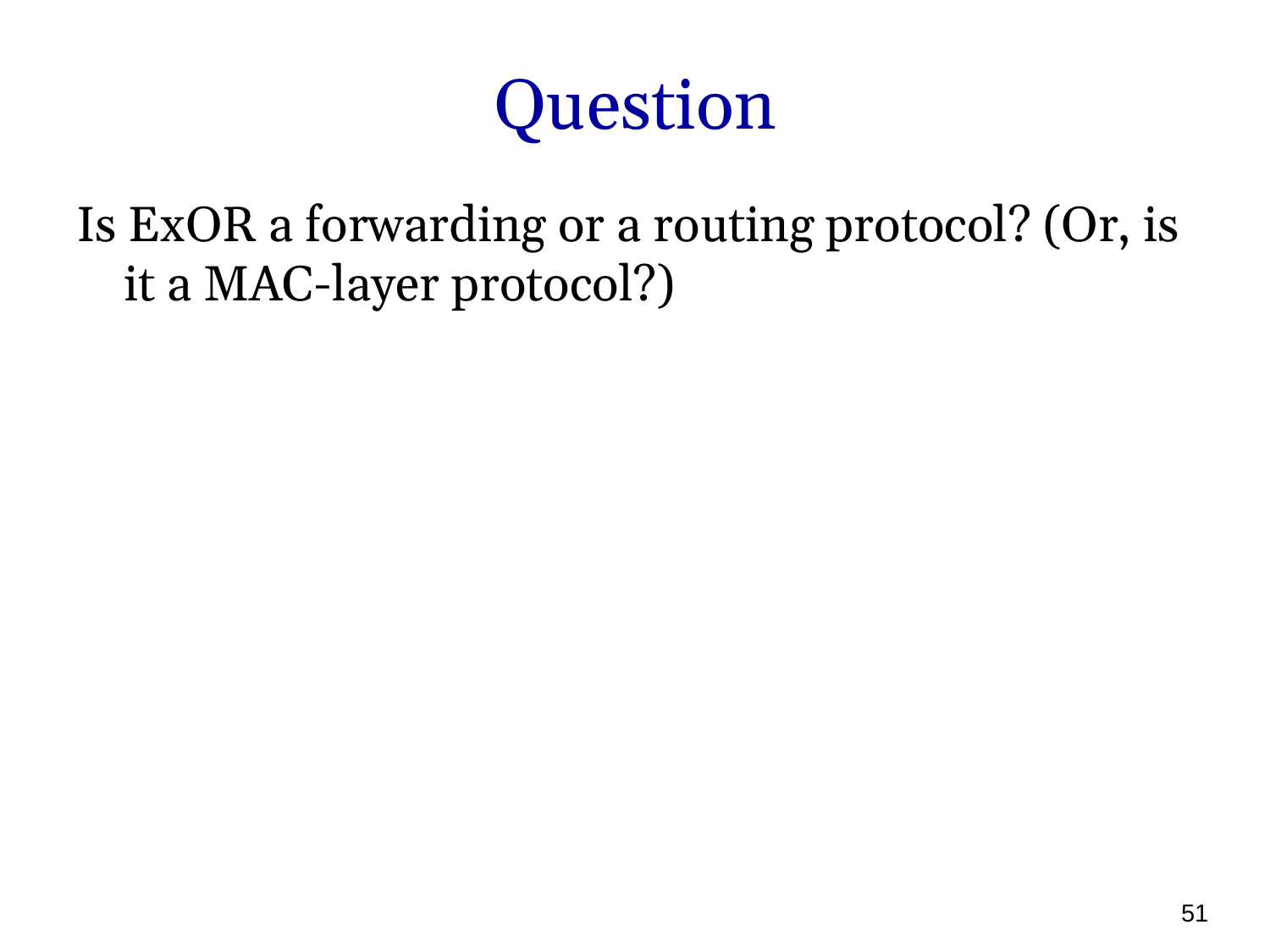

# Question
Is ExOR a forwarding or a routing protocol? (Or, is it a MAC-layer protocol?)
51